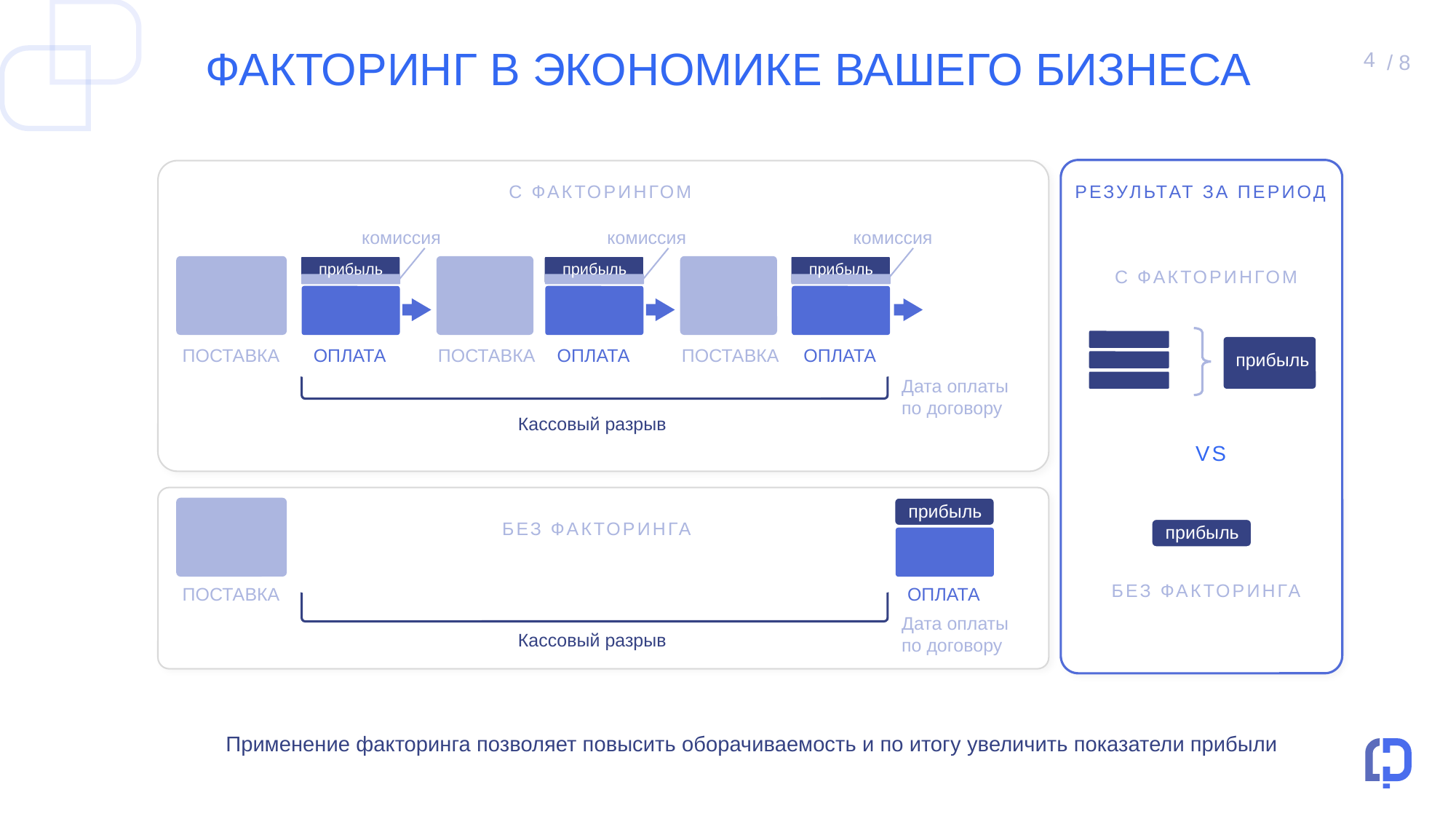

# ФАКТОРИНГ В ЭКОНОМИКЕ ВАШЕГО БИЗНЕСА

РЕЗУЛЬТАТ ЗА ПЕРИОД
С ФАКТОРИНГОМ
комиссия
комиссия
комиссия

прибыль
прибыль
прибыль

С ФАКТОРИНГОМ

ОПЛАТА
ОПЛАТА
ОПЛАТА

ПОСТАВКА
ОПЛАТА
ПОСТАВКА
ОПЛАТА
ПОСТАВКА
ОПЛАТА

прибыль

Дата оплаты по договору

Кассовый разрыв
VS

прибыль

БЕЗ ФАКТОРИНГА
прибыль

ОПЛАТА

БЕЗ ФАКТОРИНГА
ПОСТАВКА
ОПЛАТА
Дата оплаты по договору
Кассовый разрыв
Применение факторинга позволяет повысить оборачиваемость и по итогу увеличить показатели прибыли